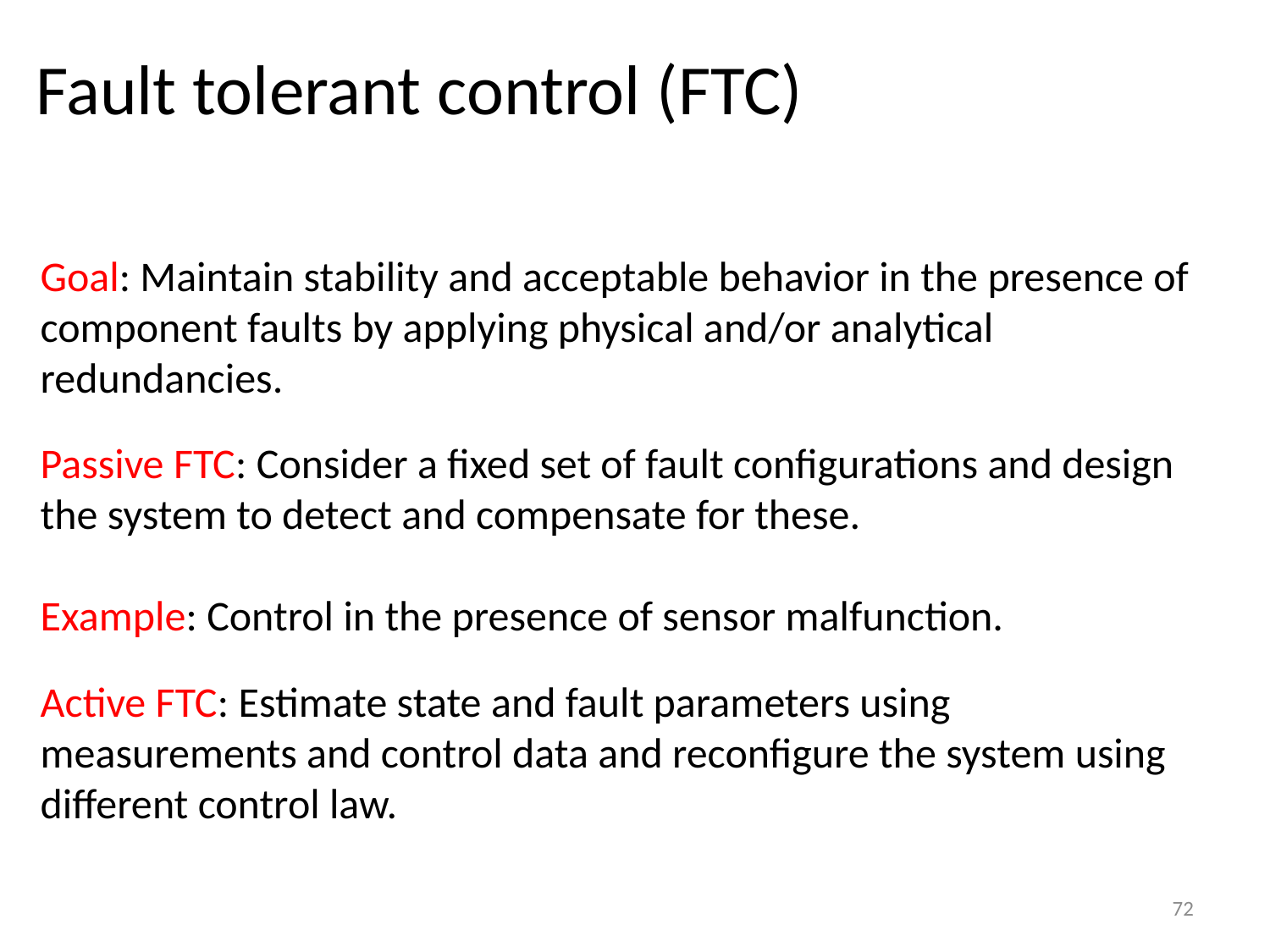

# Fault tolerant control (FTC)
Goal: Maintain stability and acceptable behavior in the presence of component faults by applying physical and/or analytical redundancies.
Passive FTC: Consider a fixed set of fault configurations and design the system to detect and compensate for these.
Example: Control in the presence of sensor malfunction.
Active FTC: Estimate state and fault parameters using measurements and control data and reconfigure the system using different control law.
72